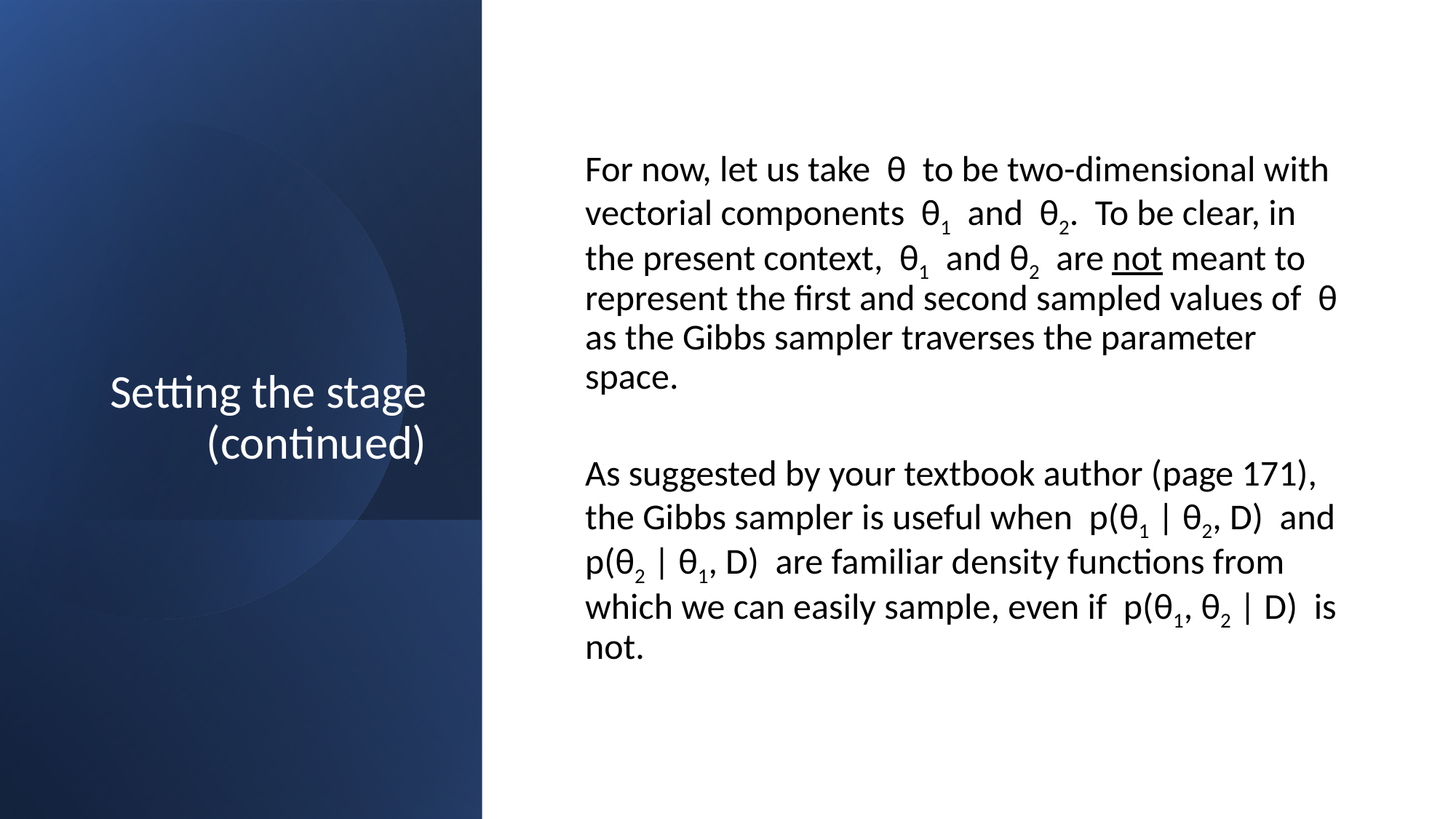

# Setting the stage (continued)
For now, let us take  θ  to be two-dimensional with vectorial components  θ1  and  θ2.  To be clear, in the present context,  θ1  and θ2  are not meant to represent the first and second sampled values of  θ  as the Gibbs sampler traverses the parameter space.

As suggested by your textbook author (page 171), the Gibbs sampler is useful when  p(θ1 | θ2, D)  and p(θ2 | θ1, D)  are familiar density functions from which we can easily sample, even if  p(θ1, θ2 | D)  is not.